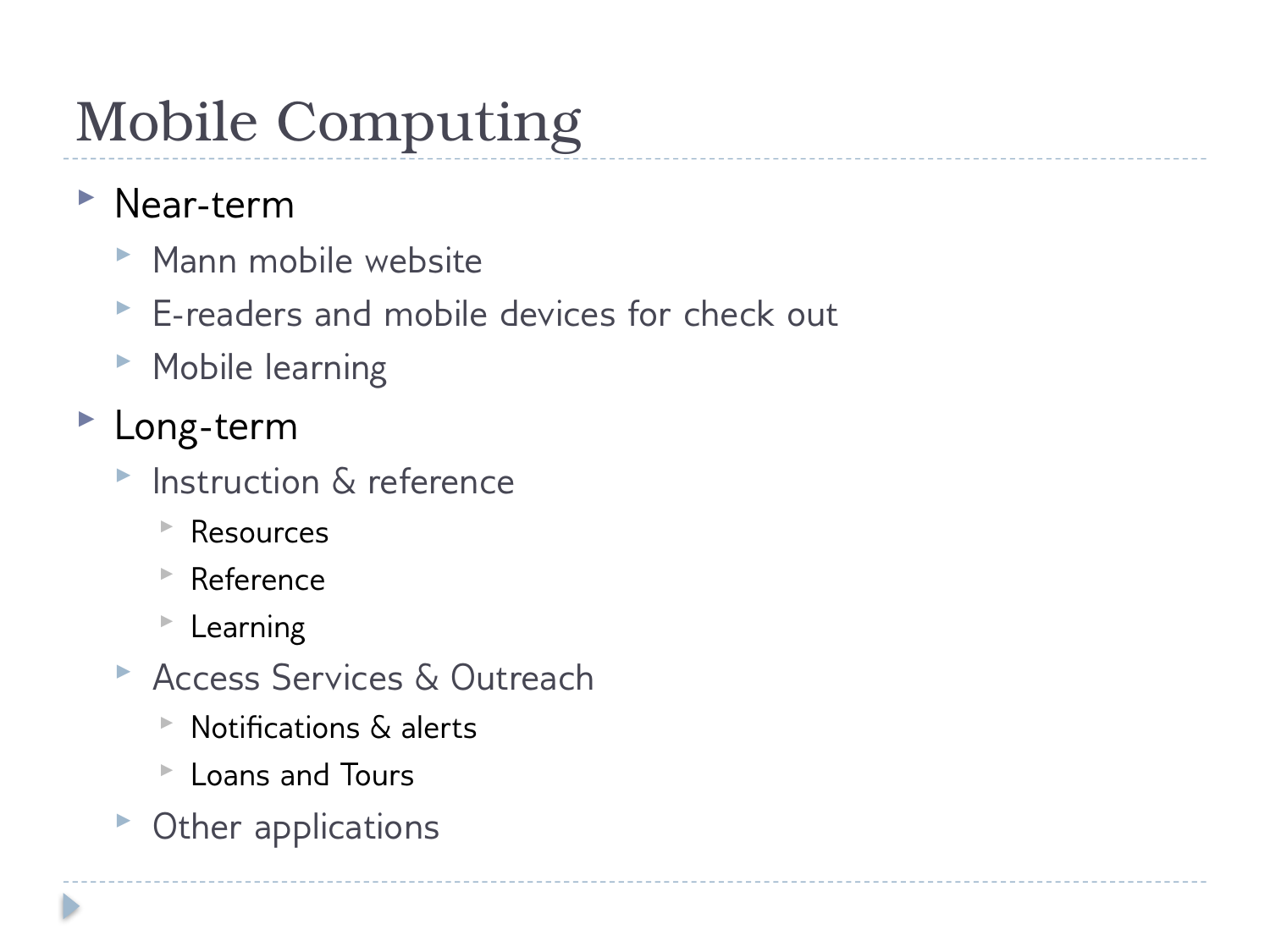

# Mobile Computing
Near-term
Mann mobile website
E-readers and mobile devices for check out
Mobile learning
Long-term
Instruction & reference
Resources
Reference
Learning
Access Services & Outreach
Notifications & alerts
Loans and Tours
Other applications